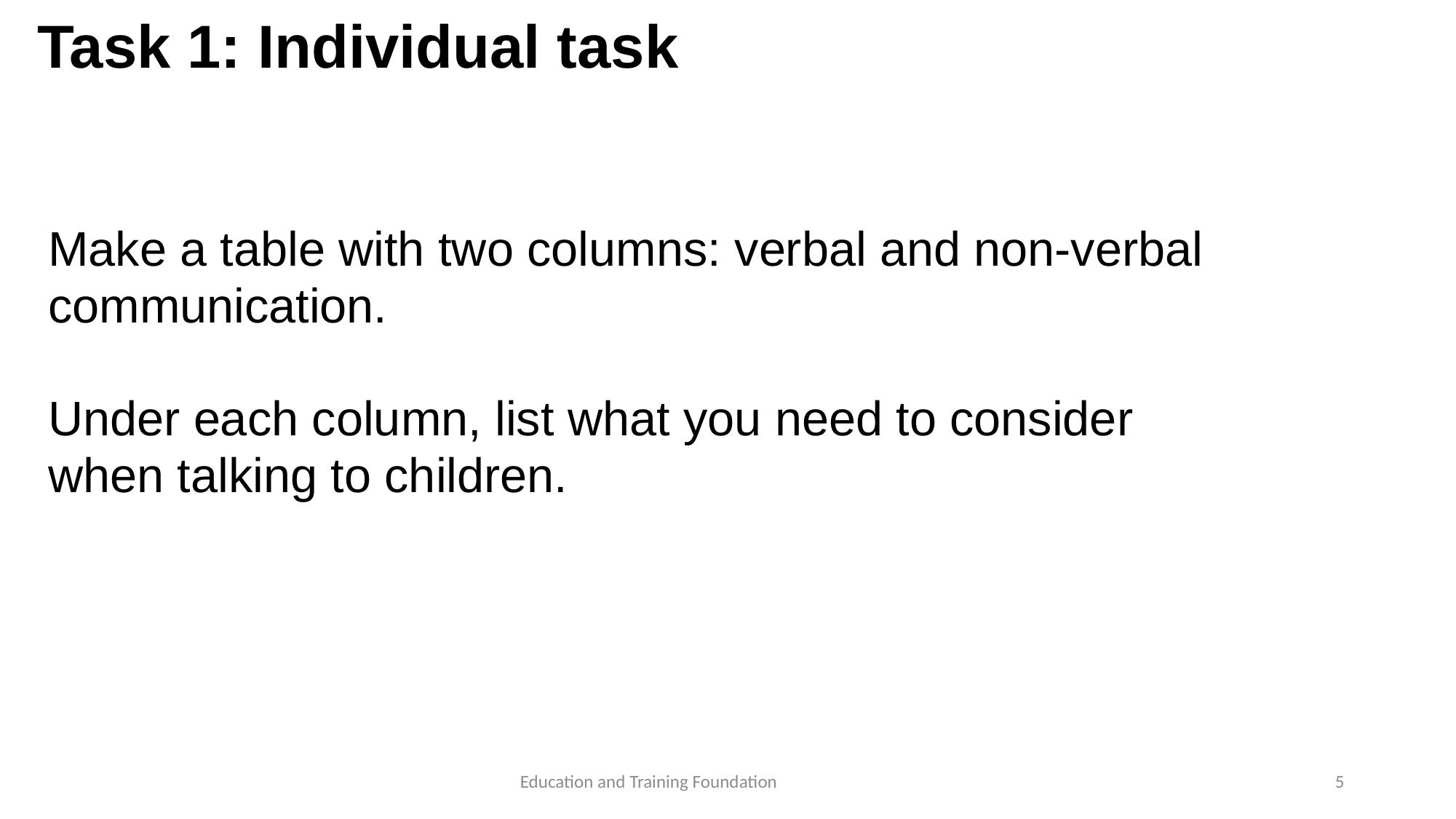

# Task 1: Individual task

Make a table with two columns: verbal and non-verbal communication.

Under each column, list what you need to consider when talking to children.

5
Education and Training Foundation